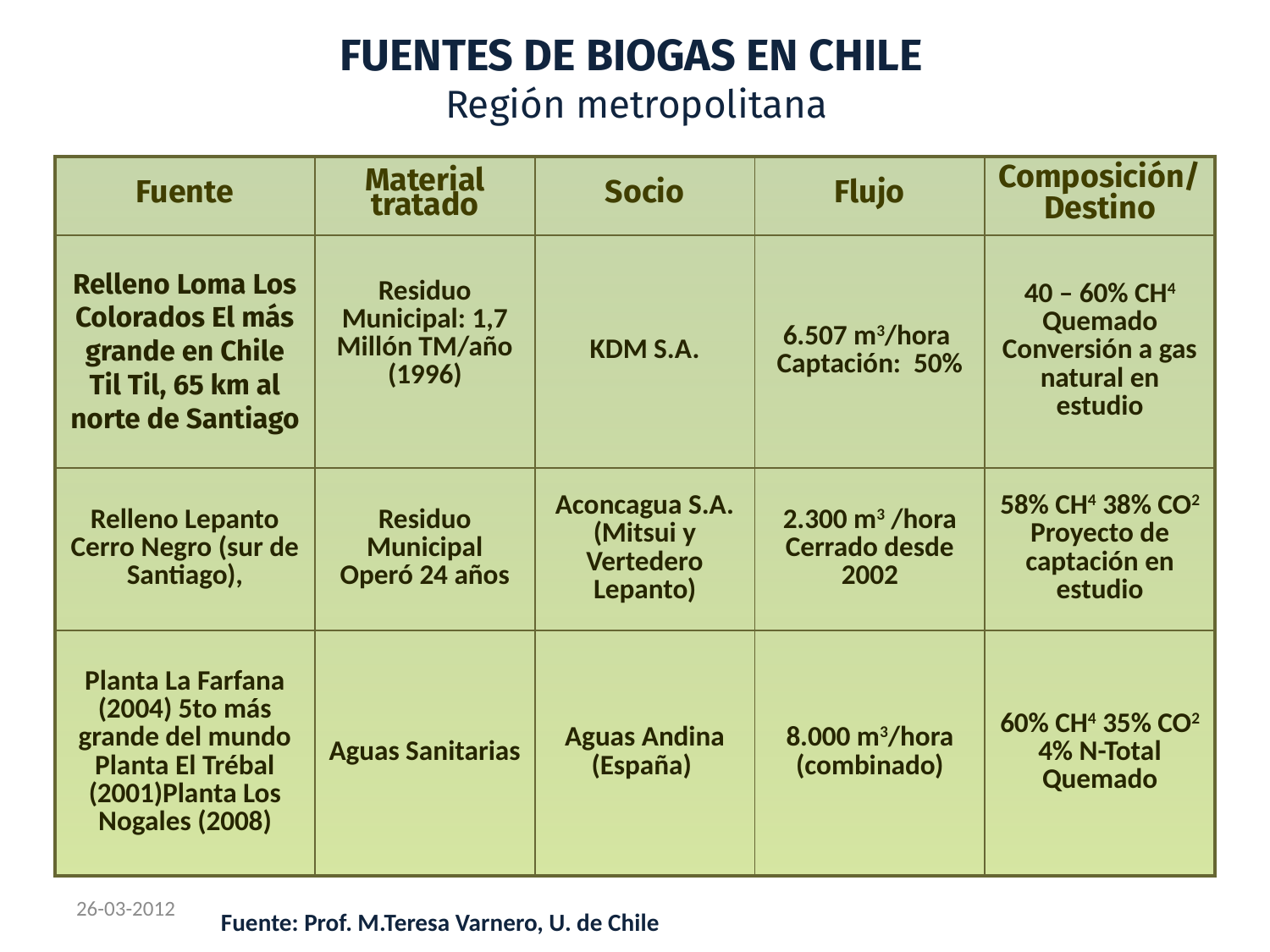

FUENTES DE BIOGAS EN CHILE
Región metropolitana
| Fuente | Material tratado | Socio | Flujo | Composición/ Destino |
| --- | --- | --- | --- | --- |
| Relleno Loma Los Colorados El más grande en Chile Til Til, 65 km al norte de Santiago | Residuo Municipal: 1,7 Millón TM/año (1996) | KDM S.A. | 6.507 m3/hora Captación: 50% | 40 – 60% CH4 Quemado Conversión a gas natural en estudio |
| Relleno Lepanto Cerro Negro (sur de Santiago), | Residuo Municipal Operó 24 años | Aconcagua S.A. (Mitsui y Vertedero Lepanto) | 2.300 m3 /hora Cerrado desde 2002 | 58% CH4 38% CO2 Proyecto de captación en estudio |
| Planta La Farfana (2004) 5to más grande del mundo Planta El Trébal (2001)Planta Los Nogales (2008) | Aguas Sanitarias | Aguas Andina (España) | 8.000 m3/hora (combinado) | 60% CH4 35% CO2 4% N-Total Quemado |

26-03-2012
Fuente: Prof. M.Teresa Varnero, U. de Chile